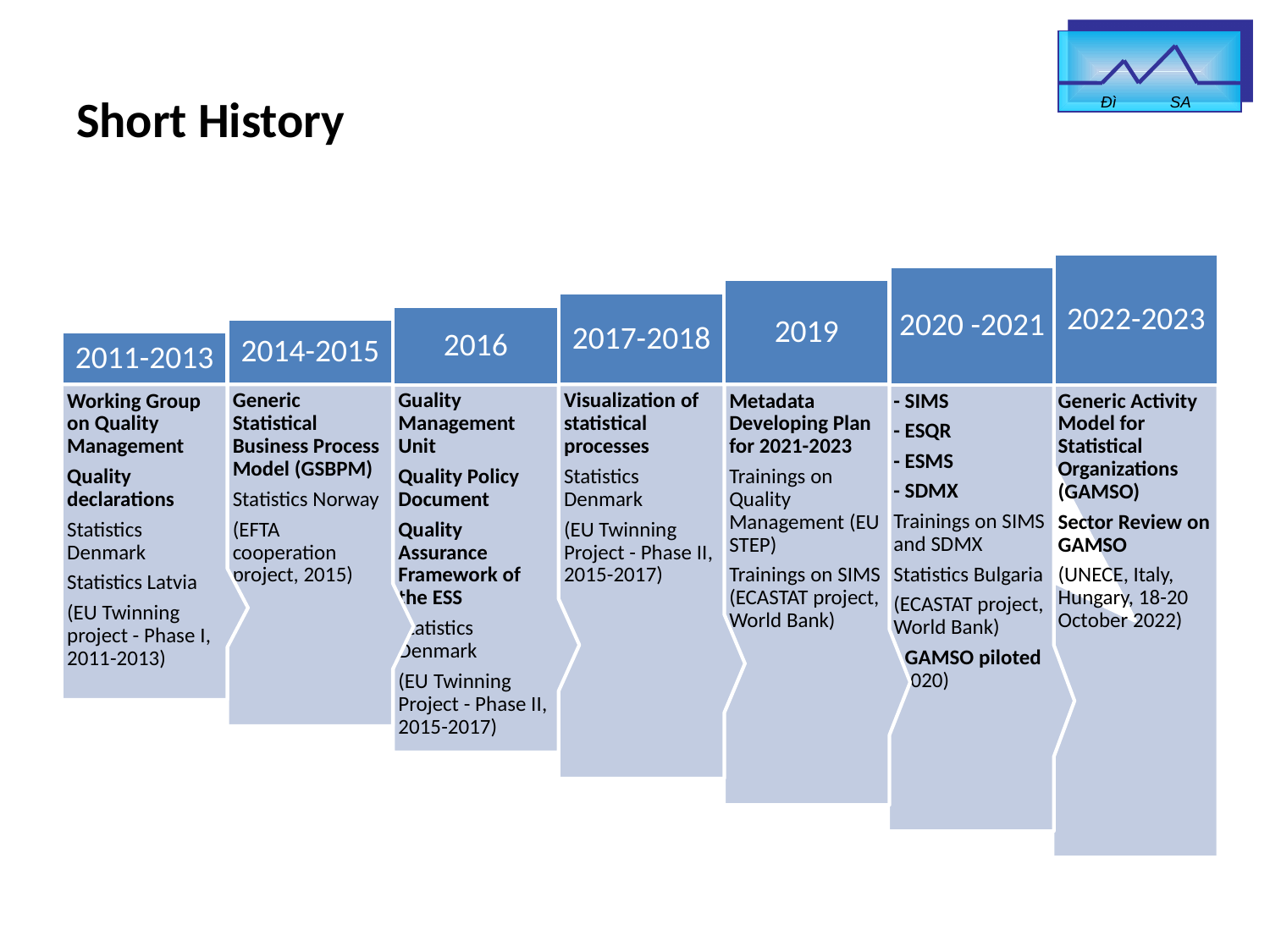

Ðì            SA

# Short History
Generic Activity Model for Statistical Organizations (GAMSO)
Sector Review on GAMSO
(UNECE, Italy, Hungary, 18-20 October 2022)
2022-2023
- SIMS
- ESQR
- ESMS
- SDMX
Trainings on SIMS and SDMX
Statistics Bulgaria
(ECASTAT project, World Bank)
- GAMSO piloted (2020)
2020 -2021
Metadata Developing Plan for 2021-2023
Trainings on Quality Management (EU STEP)
Trainings on SIMS (ECASTAT project, World Bank)
2019
Visualization of  statistical processes
Statistics Denmark
(EU Twinning Project - Phase II, 2015-2017)
2017-2018
Guality Management Unit
Quality Policy Document
Quality Assurance Framework of the ESS
Statistics Denmark
(EU Twinning Project - Phase II, 2015-2017)
2016
Generic Statistical Business Process Model (GSBPM)
Statistics Norway
(EFTA cooperation project, 2015)
2014-2015
Working Group on Quality Management
Quality declarations
Statistics Denmark
Statistics Latvia
(EU Twinning project - Phase I, 2011-2013)
2011-2013